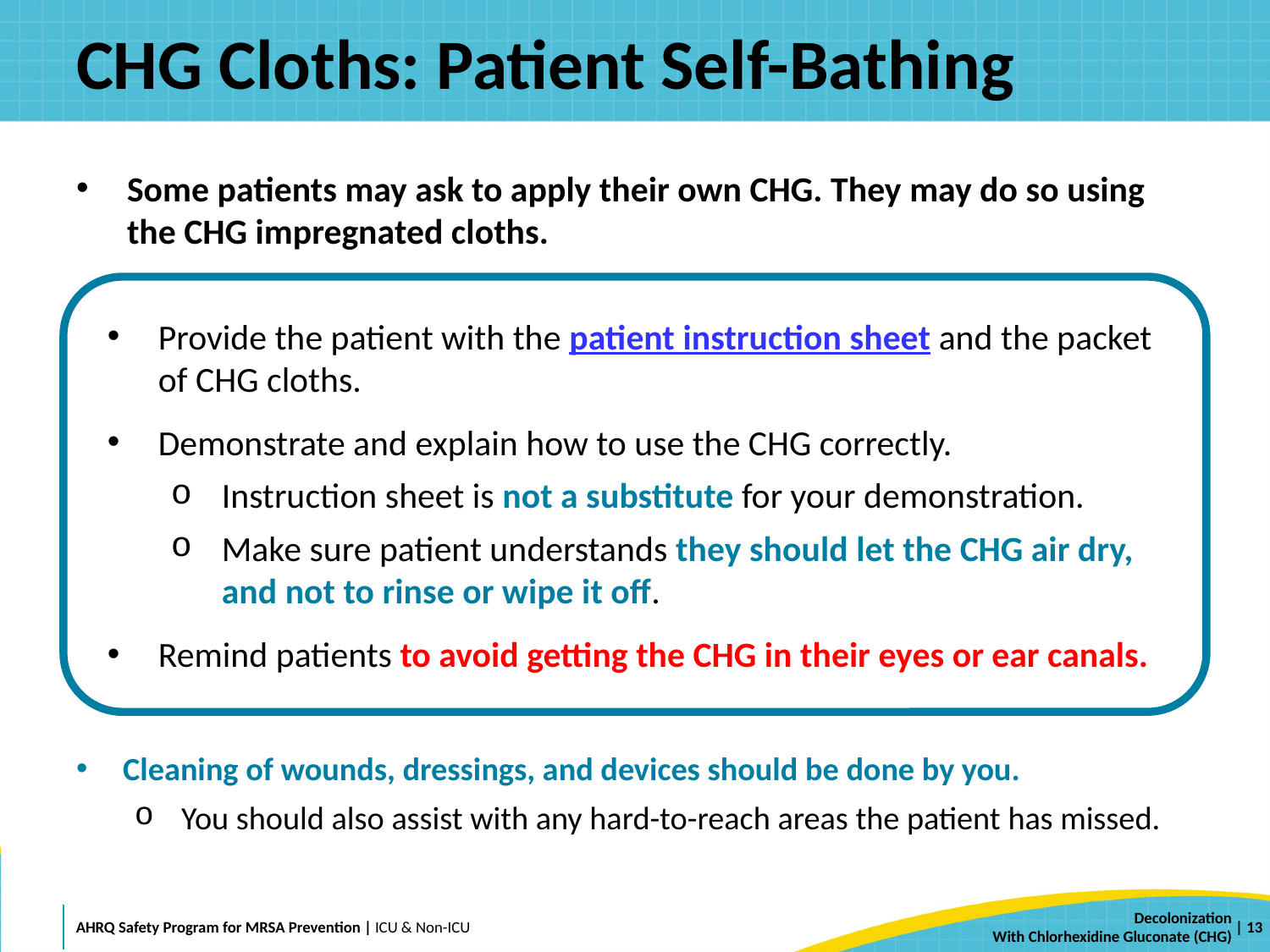

# CHG Cloths: Patient Self-Bathing
Some patients may ask to apply their own CHG. They may do so using the CHG impregnated cloths.

Provide the patient with the patient instruction sheet and the packet of CHG cloths.
Demonstrate and explain how to use the CHG correctly.
Instruction sheet is not a substitute for your demonstration.
Make sure patient understands they should let the CHG air dry, and not to rinse or wipe it off.
Remind patients to avoid getting the CHG in their eyes or ear canals.
Cleaning of wounds, dressings, and devices should be done by you.
You should also assist with any hard-to-reach areas the patient has missed.
 | 13